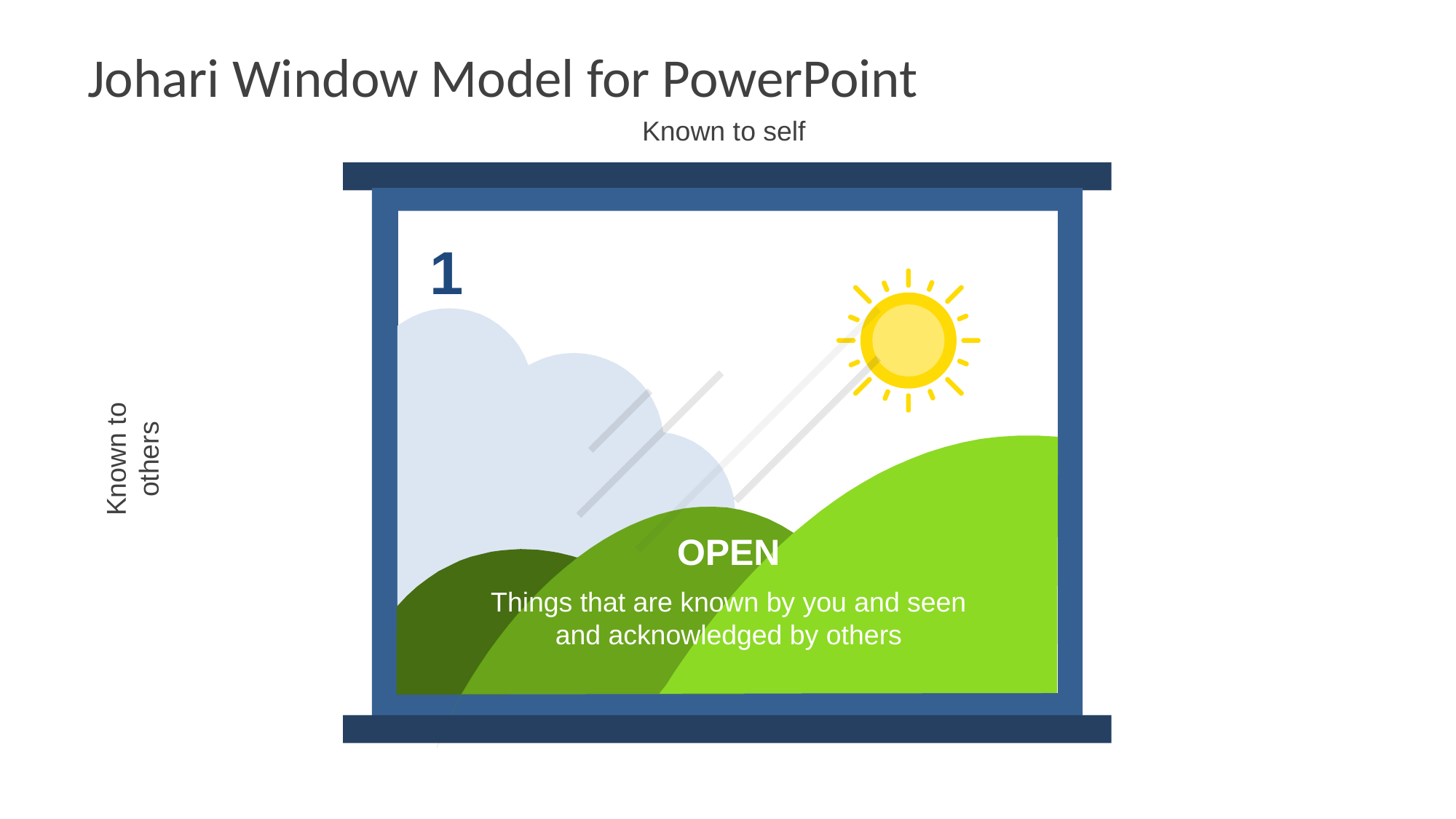

# Johari Window Model for PowerPoint
Known to self

1

Known to
others

OPEN

Things that are known by you and seen and acknowledged by others